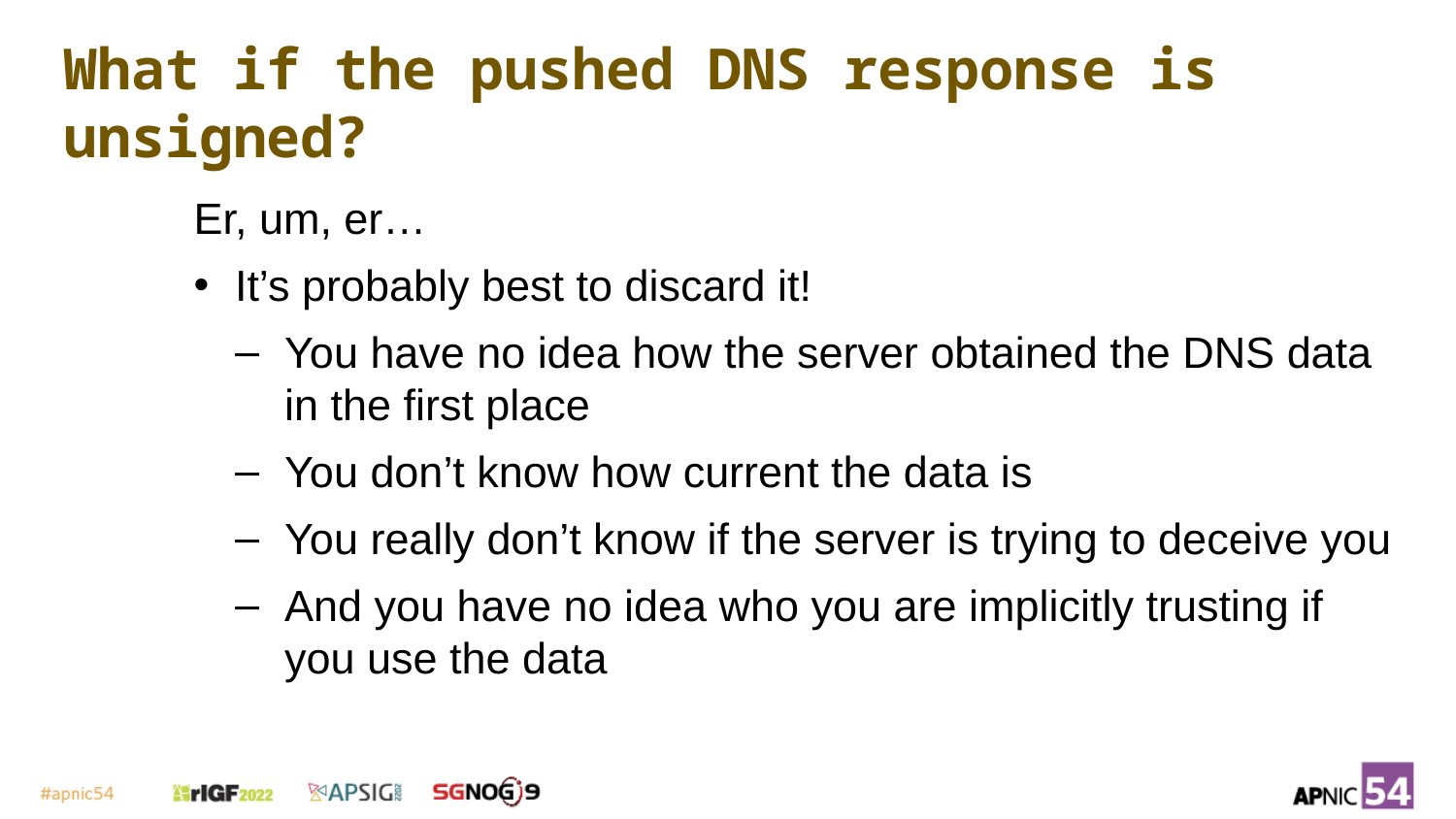

# What if the pushed DNS response is unsigned?
Er, um, er…
It’s probably best to discard it!
You have no idea how the server obtained the DNS data in the first place
You don’t know how current the data is
You really don’t know if the server is trying to deceive you
And you have no idea who you are implicitly trusting if you use the data